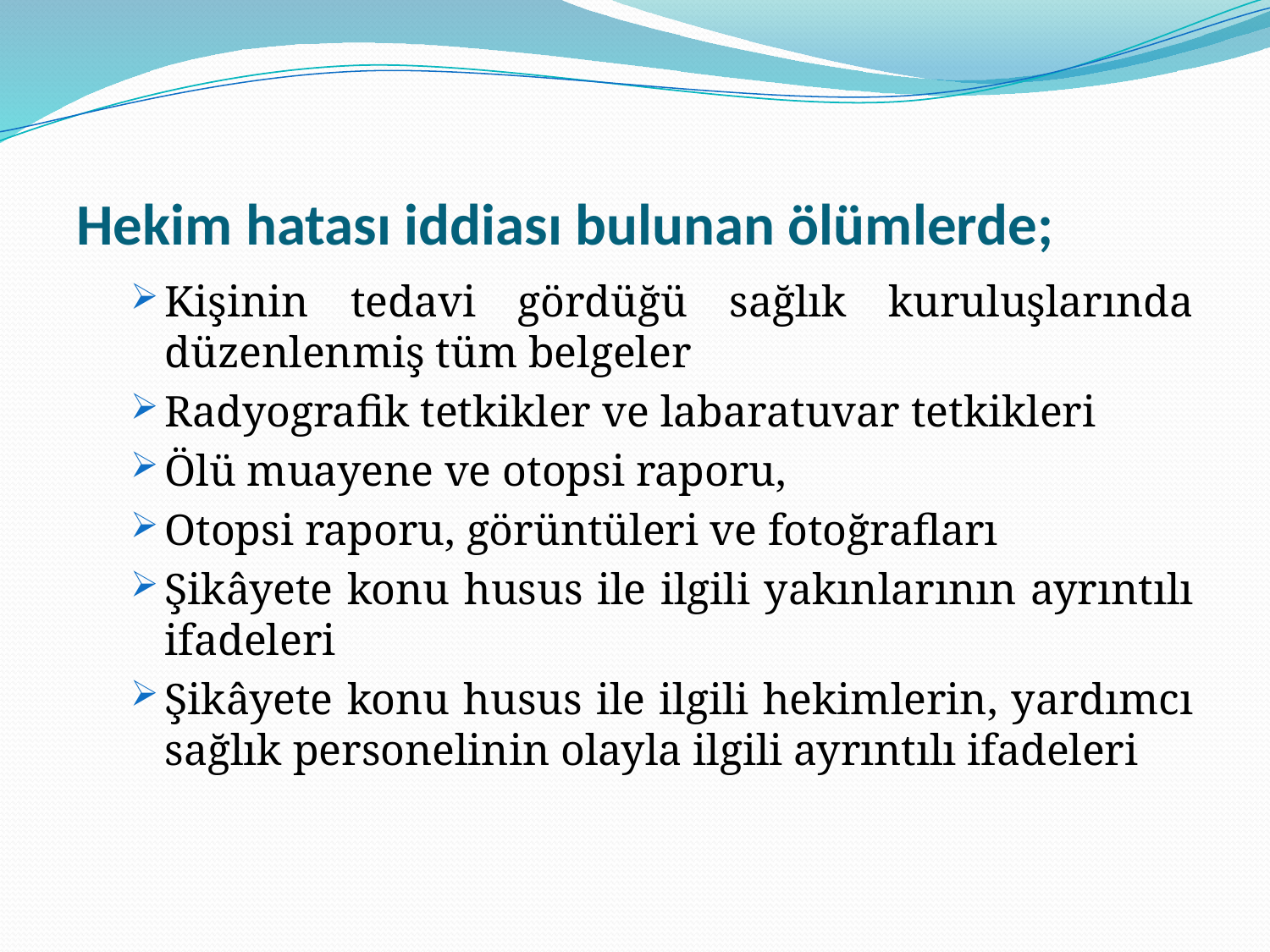

# Hekim hatası iddiası bulunan ölümlerde;
Kişinin tedavi gördüğü sağlık kuruluşlarında düzenlenmiş tüm belgeler
Radyografik tetkikler ve labaratuvar tetkikleri
Ölü muayene ve otopsi raporu,
Otopsi raporu, görüntüleri ve fotoğrafları
Şikâyete konu husus ile ilgili yakınlarının ayrıntılı ifadeleri
Şikâyete konu husus ile ilgili hekimlerin, yardımcı sağlık personelinin olayla ilgili ayrıntılı ifadeleri